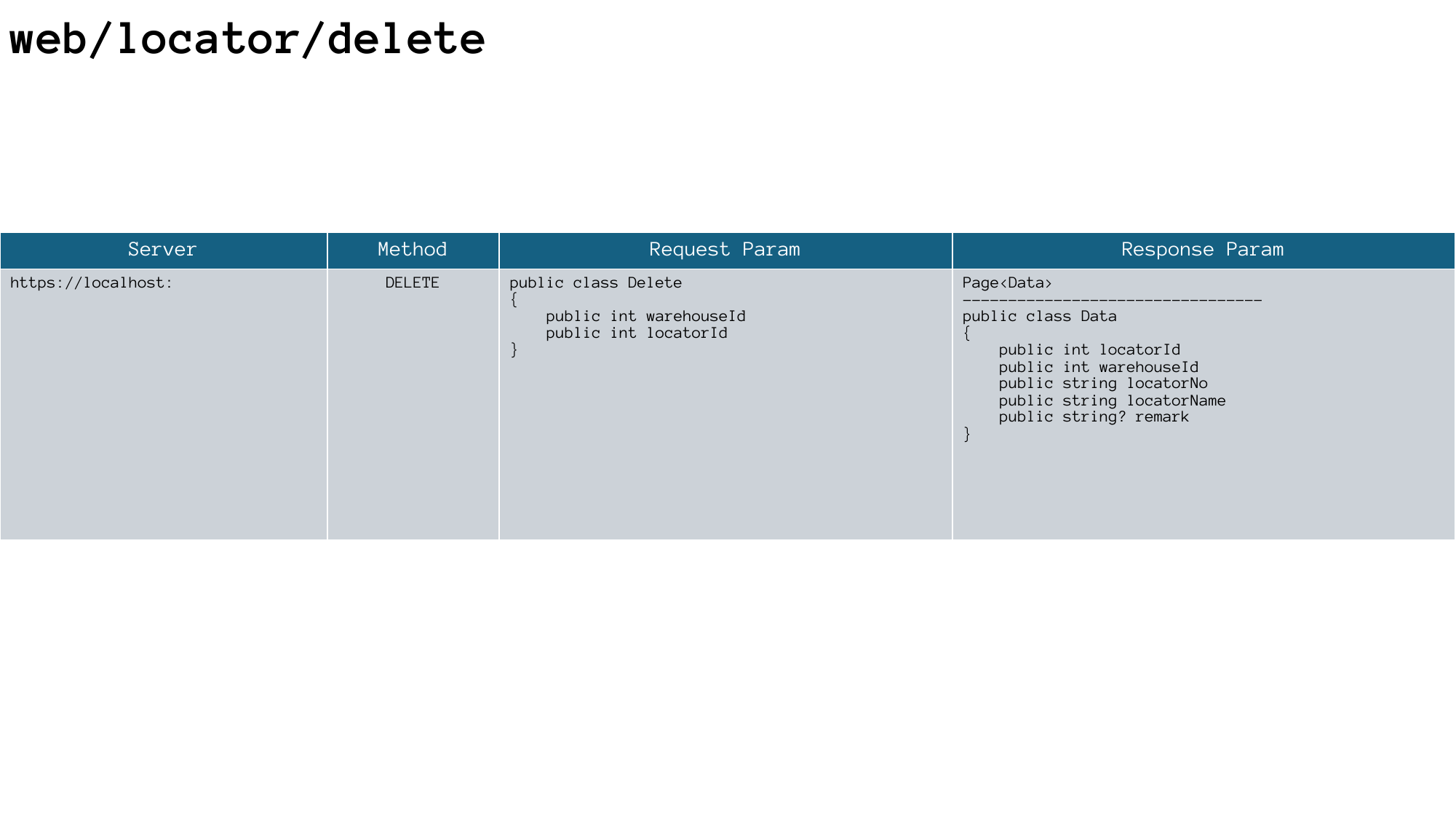

web/locator/delete
| Server | Method | Request Param | Response Param |
| --- | --- | --- | --- |
| https://localhost: | DELETE | public class Delete { public int warehouseId public int locatorId } | Page<Data> --------------------------------- public class Data { public int locatorId public int warehouseId public string locatorNo public string locatorName public string? remark } |